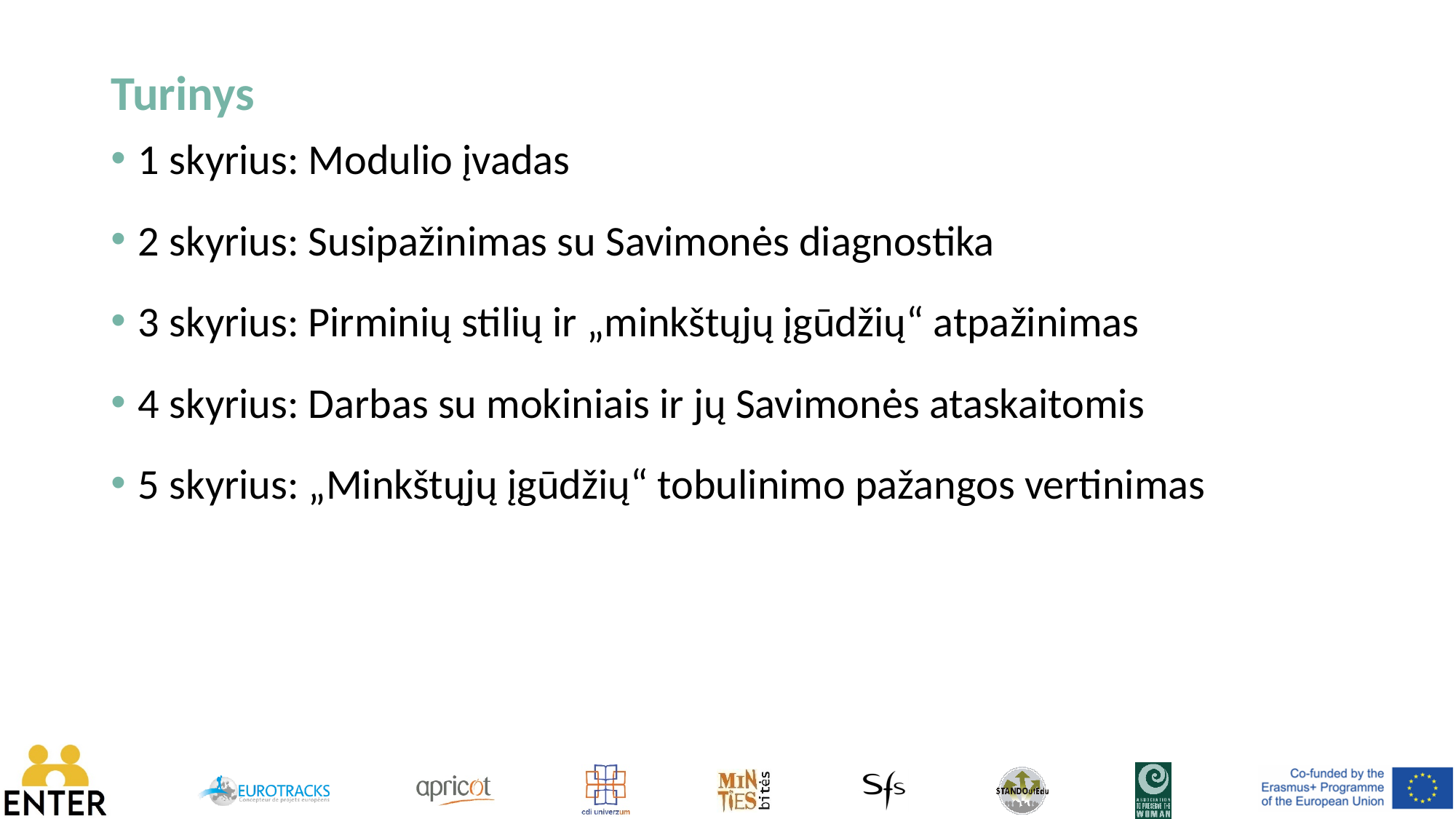

Turinys
1 skyrius: Modulio įvadas
2 skyrius: Susipažinimas su Savimonės diagnostika
3 skyrius: Pirminių stilių ir „minkštųjų įgūdžių“ atpažinimas
4 skyrius: Darbas su mokiniais ir jų Savimonės ataskaitomis
5 skyrius: „Minkštųjų įgūdžių“ tobulinimo pažangos vertinimas